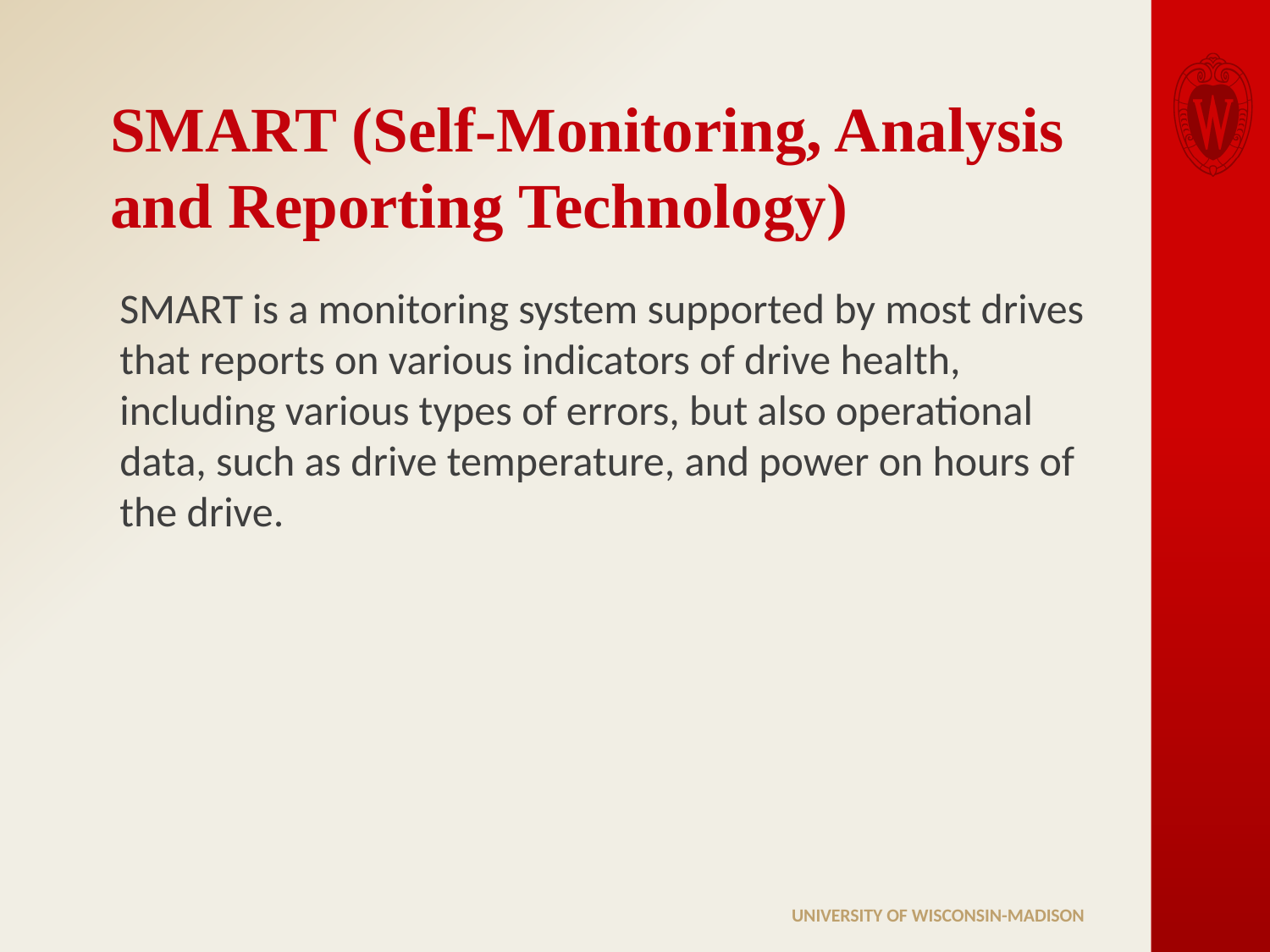

# SMART (Self-Monitoring, Analysis and Reporting Technology)
SMART is a monitoring system supported by most drives that reports on various indicators of drive health, including various types of errors, but also operational data, such as drive temperature, and power on hours of the drive.